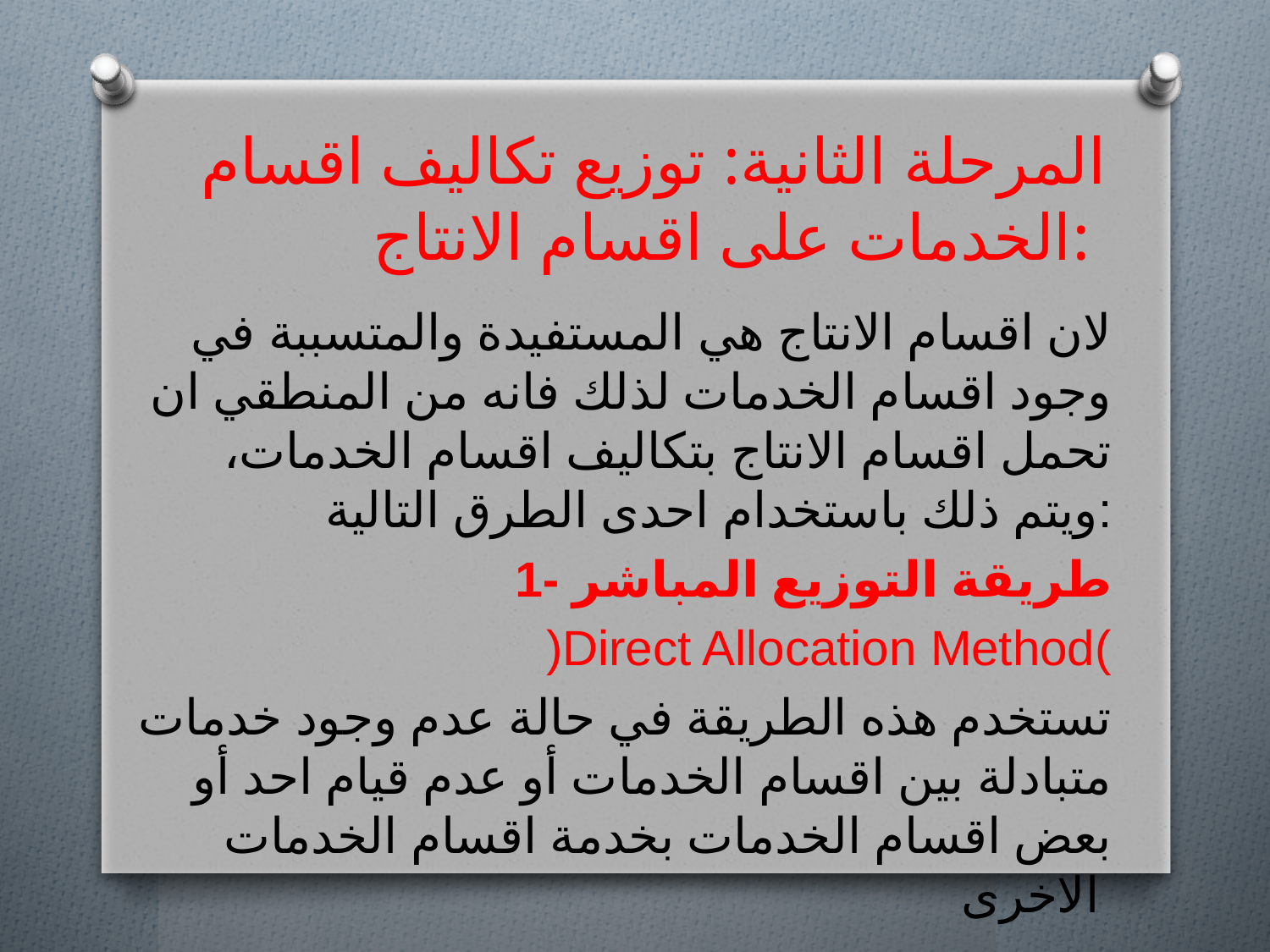

# المرحلة الثانية: توزيع تكاليف اقسام الخدمات على اقسام الانتاج:
لان اقسام الانتاج هي المستفيدة والمتسببة في وجود اقسام الخدمات لذلك فانه من المنطقي ان تحمل اقسام الانتاج بتكاليف اقسام الخدمات، ويتم ذلك باستخدام احدى الطرق التالية:
1- طريقة التوزيع المباشر
)Direct Allocation Method(
تستخدم هذه الطريقة في حالة عدم وجود خدمات متبادلة بين اقسام الخدمات أو عدم قيام احد أو بعض اقسام الخدمات بخدمة اقسام الخدمات الاخرى